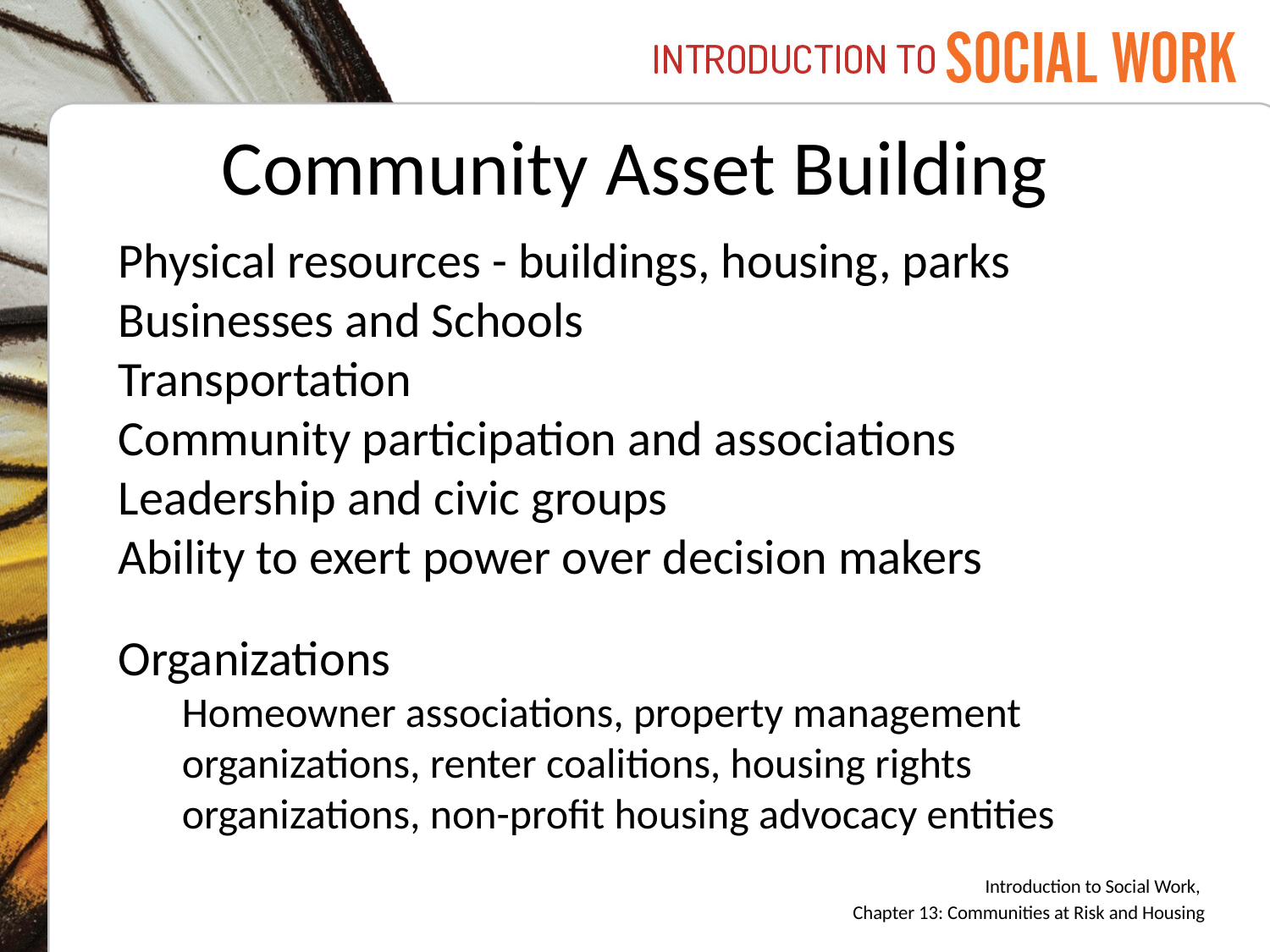

# Community Asset Building
Physical resources - buildings, housing, parks
Businesses and Schools
Transportation
Community participation and associations
Leadership and civic groups
Ability to exert power over decision makers

Organizations
Homeowner associations, property management organizations, renter coalitions, housing rights organizations, non-profit housing advocacy entities

Introduction to Social Work,
Chapter 13: Communities at Risk and Housing